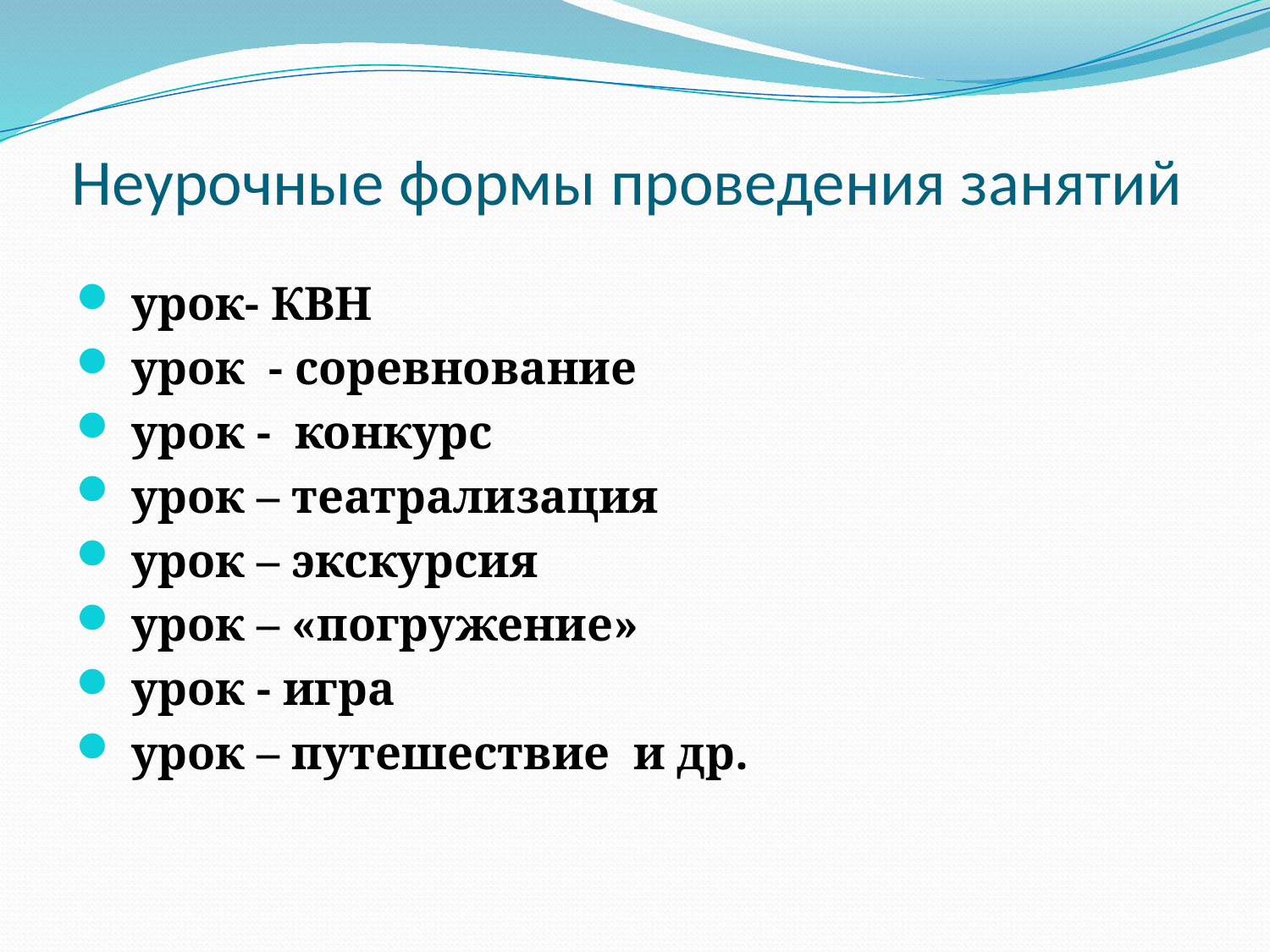

# Неурочные формы проведения занятий
 урок- КВН
 урок  - соревнование
 урок -  конкурс
 урок – театрализация
 урок – экскурсия
 урок – «погружение»
 урок - игра
 урок – путешествие  и др.